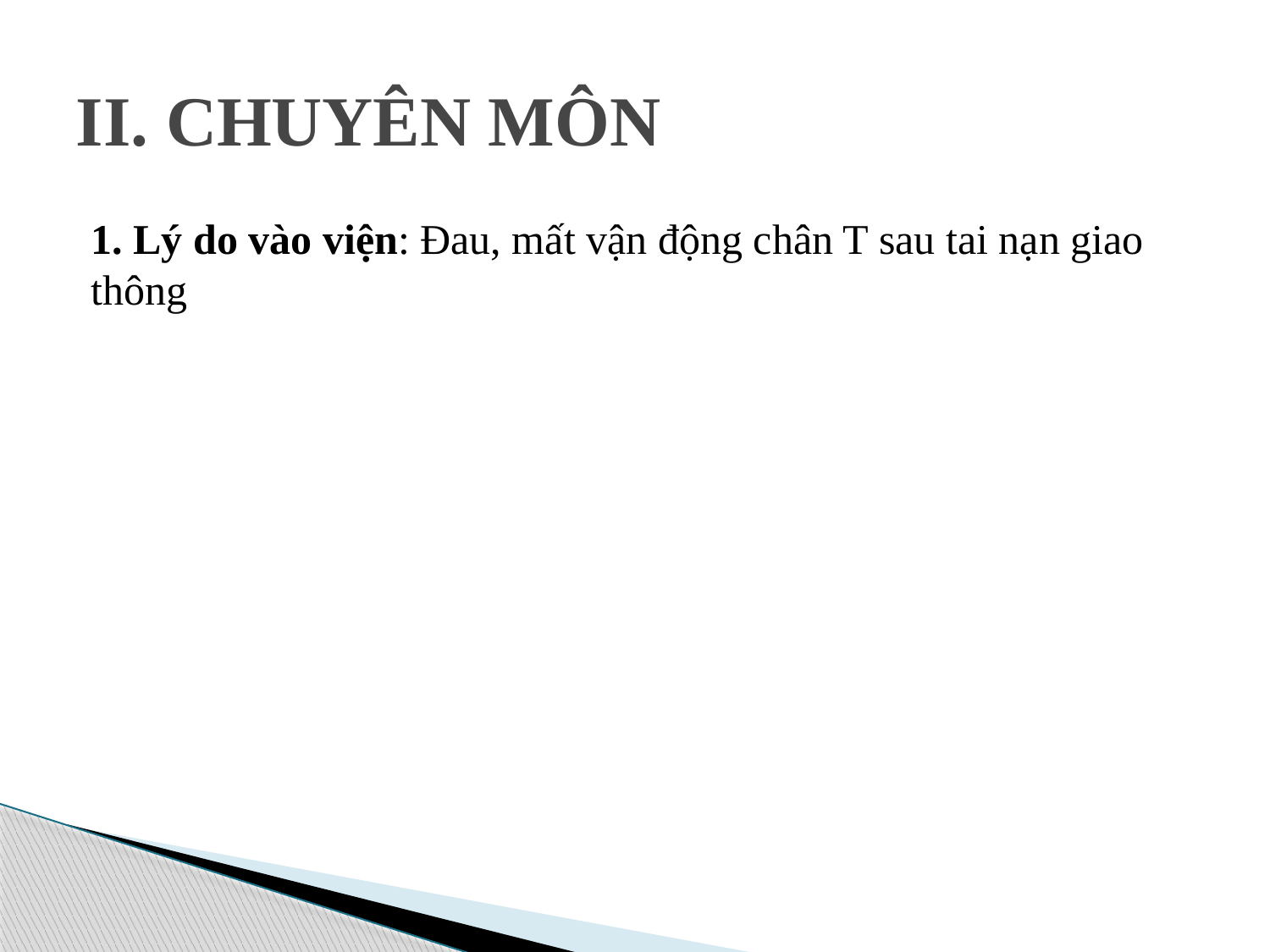

# II. CHUYÊN MÔN
1. Lý do vào viện: Đau, mất vận động chân T sau tai nạn giao thông